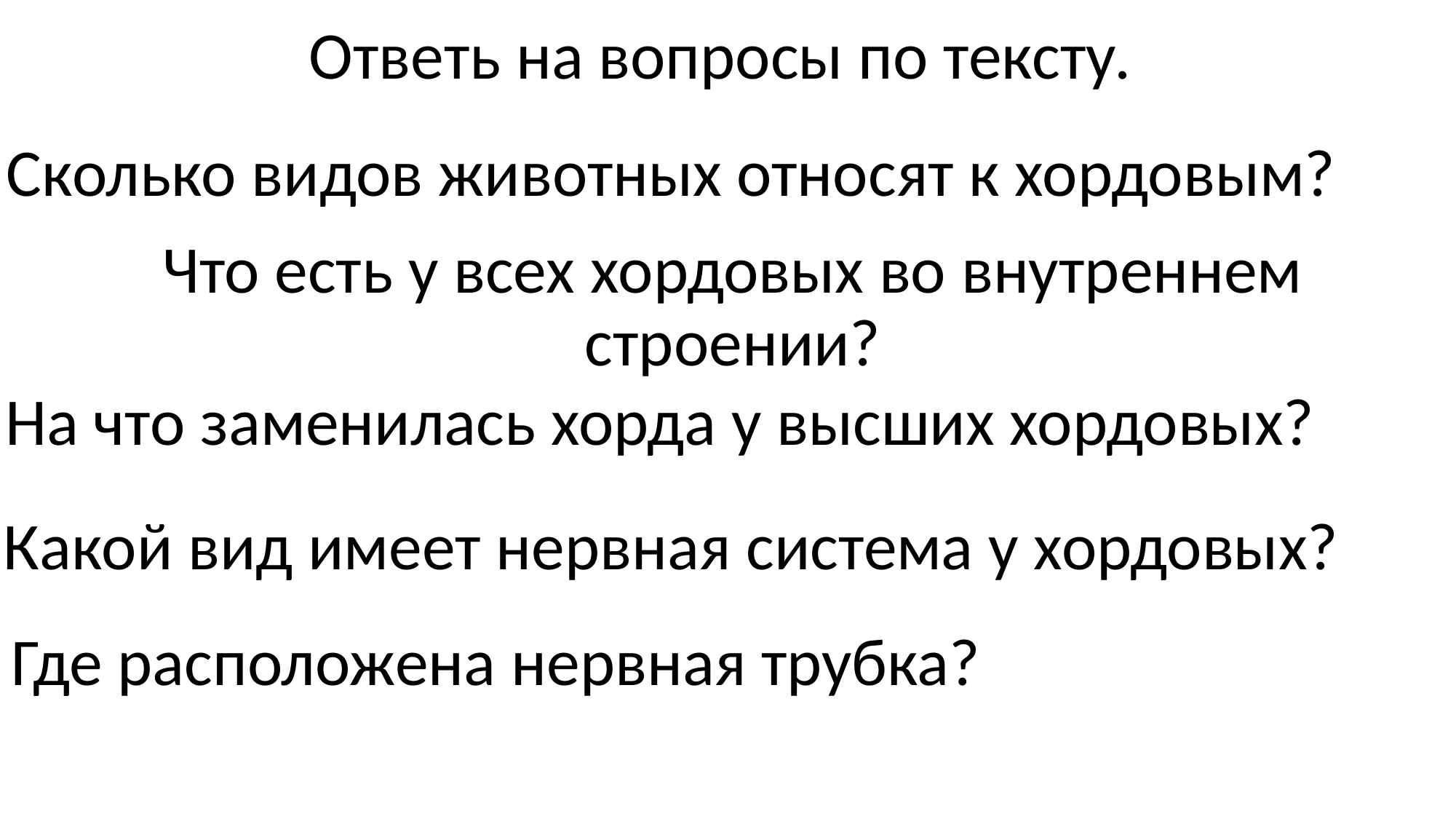

Ответь на вопросы по тексту.
# Сколько видов животных относят к хордовым?
Что есть у всех хордовых во внутреннем строении?
На что заменилась хорда у высших хордовых?
Какой вид имеет нервная система у хордовых?
Где расположена нервная трубка?